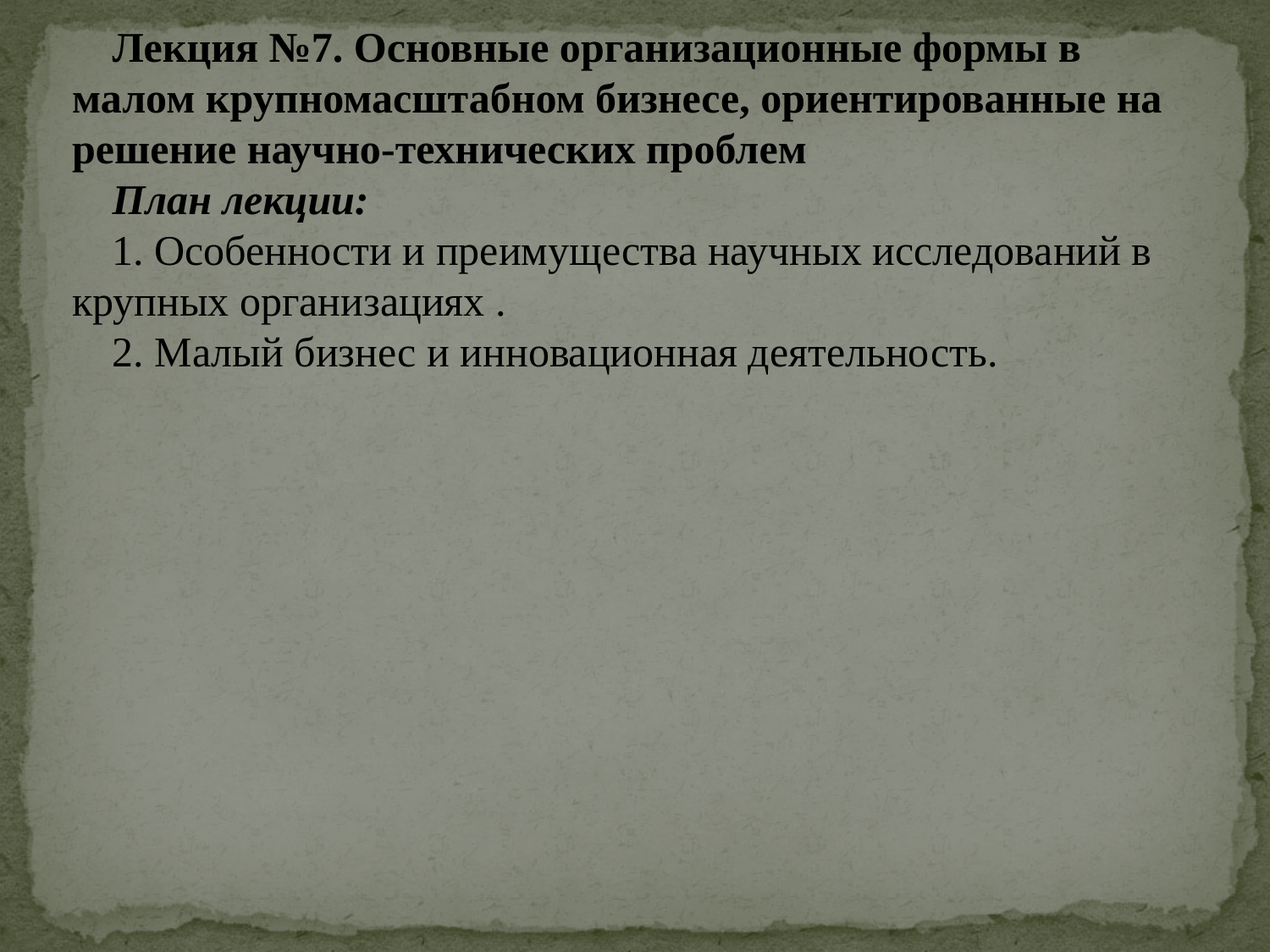

Лекция №7. Основные организационные формы в  малом крупномасштабном бизнесе, ориентированные на решение научно-технических проблем
План лекции:
1. Особенности и преимущества научных исследований в крупных организациях .
2. Малый бизнес и инновационная деятельность.